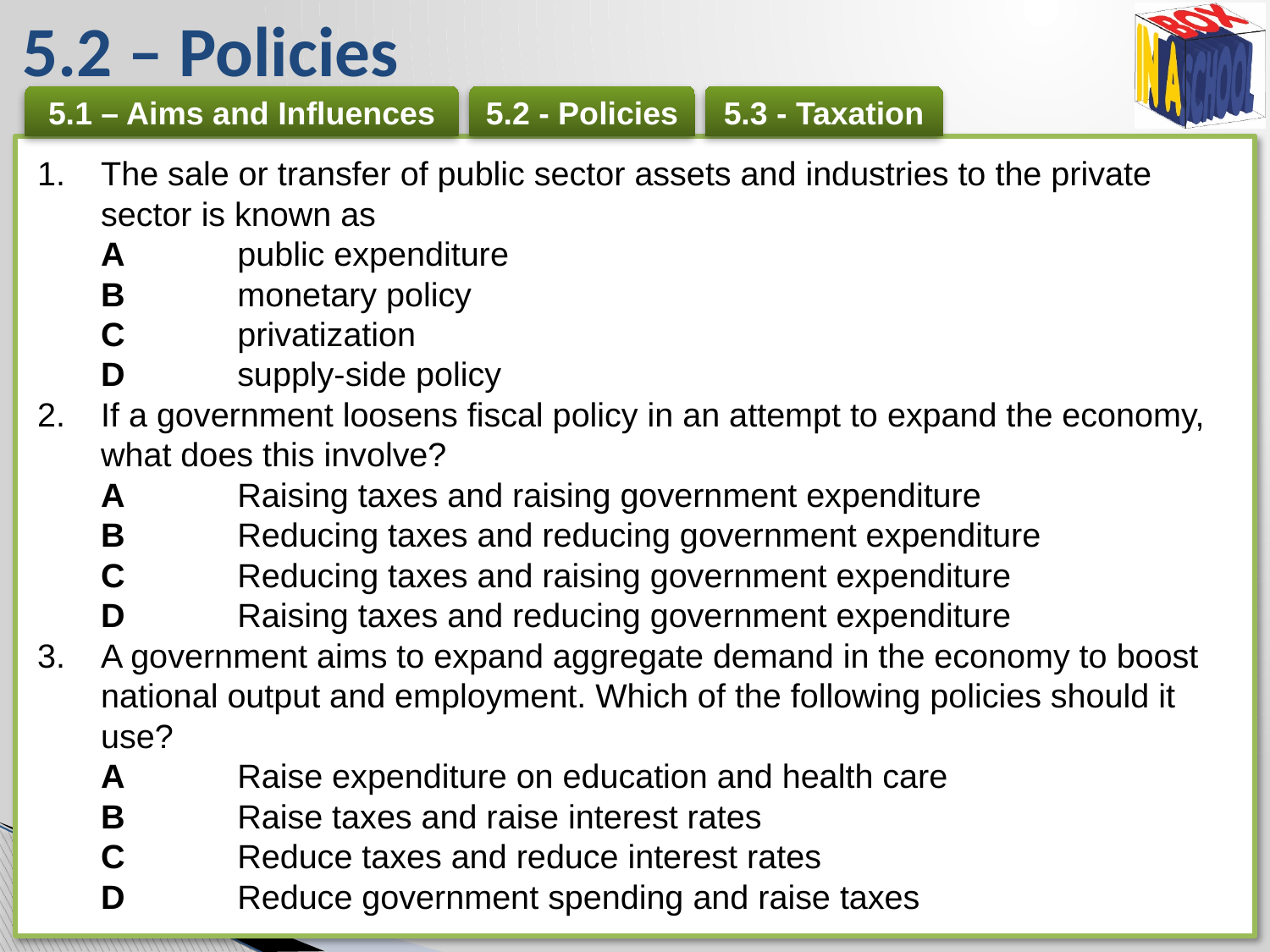

# 5.2 – Policies
The sale or transfer of public sector assets and industries to the private sector is known as
A 	public expenditure
B 	monetary policy
C 	privatization
D 	supply-side policy
If a government loosens fiscal policy in an attempt to expand the economy, what does this involve?
A 	Raising taxes and raising government expenditure
B 	Reducing taxes and reducing government expenditure
C 	Reducing taxes and raising government expenditure
D 	Raising taxes and reducing government expenditure
A government aims to expand aggregate demand in the economy to boost national output and employment. Which of the following policies should it use?
A 	Raise expenditure on education and health care
B 	Raise taxes and raise interest rates
C 	Reduce taxes and reduce interest rates
D 	Reduce government spending and raise taxes